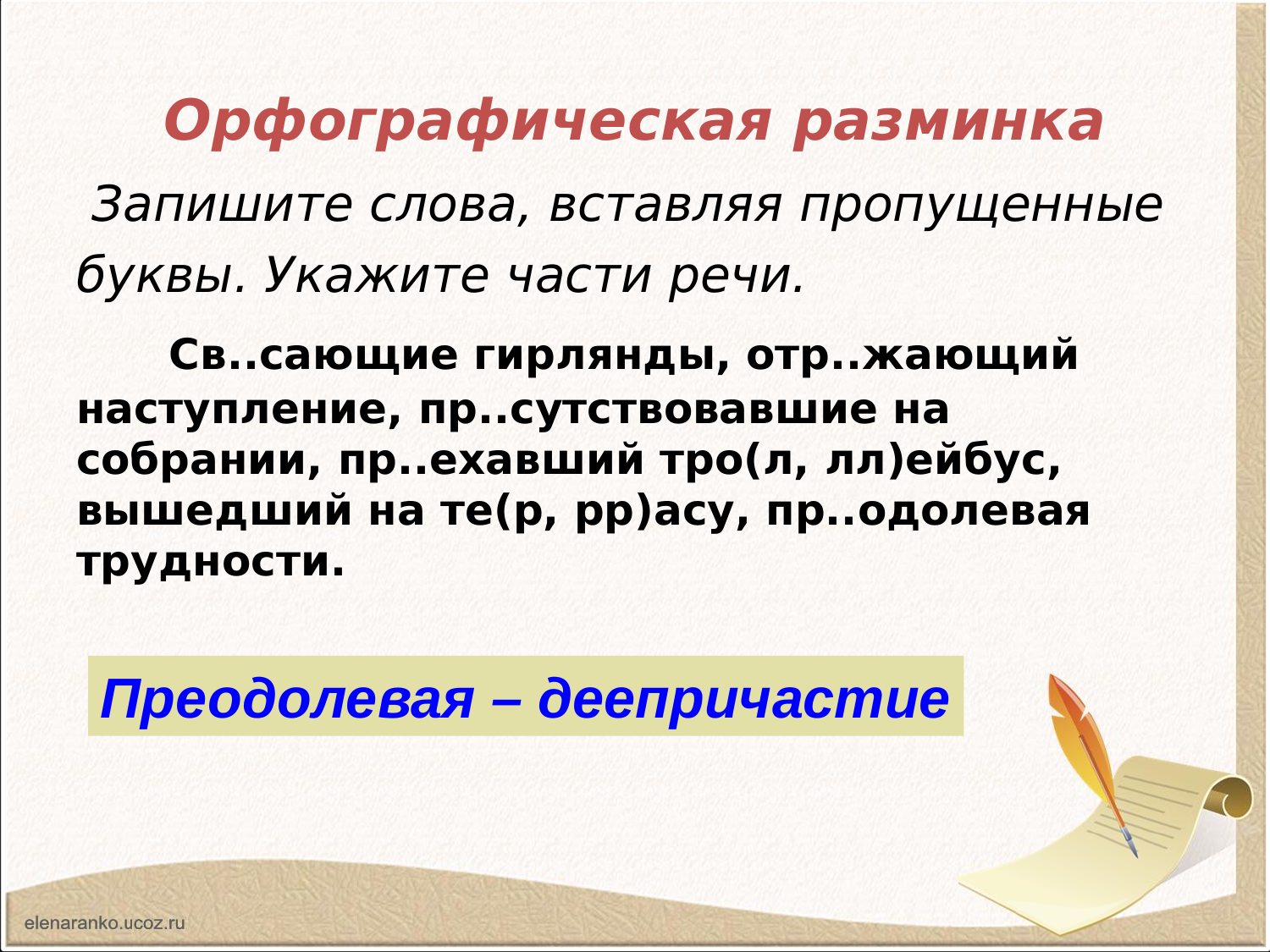

# Орфографическая разминка
 Запишите слова, вставляя пропущенные
буквы. Укажите части речи.
 Св..сающие гирлянды, отр..жающий наступление, пр..сутствовавшие на собрании, пр..ехавший тро(л, лл)ейбус, вышедший на те(р, рр)асу, пр..одолевая трудности.
Преодолевая – деепричастие